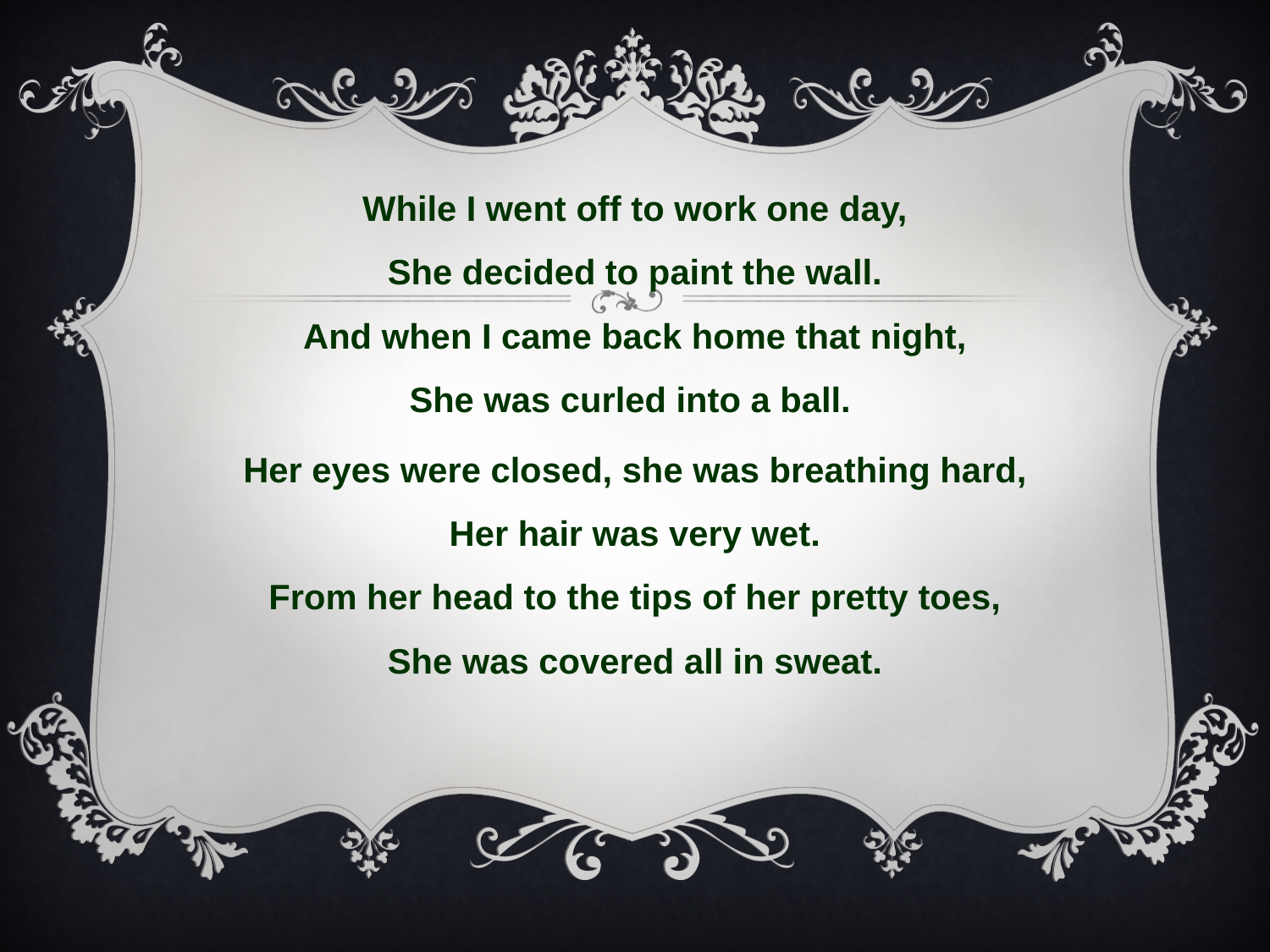

While I went off to work one day,
She decided to paint the wall.
And when I came back home that night,
She was curled into a ball.
Her eyes were closed, she was breathing hard,
Her hair was very wet.
From her head to the tips of her pretty toes,
She was covered all in sweat.